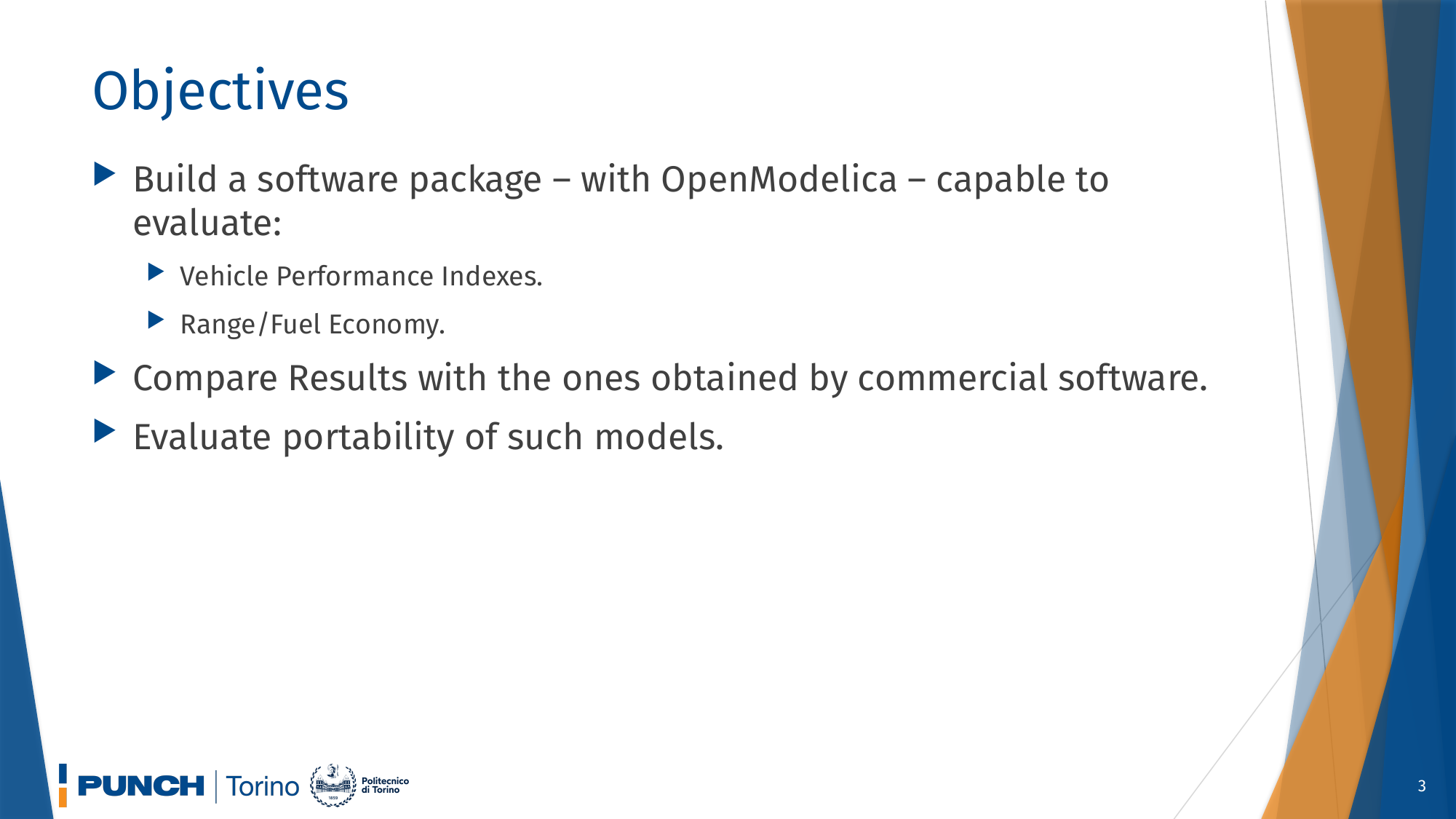

# Objectives
Build a software package – with OpenModelica – capable to evaluate:
Vehicle Performance Indexes.
Range/Fuel Economy.
Compare Results with the ones obtained by commercial software.
Evaluate portability of such models.
3